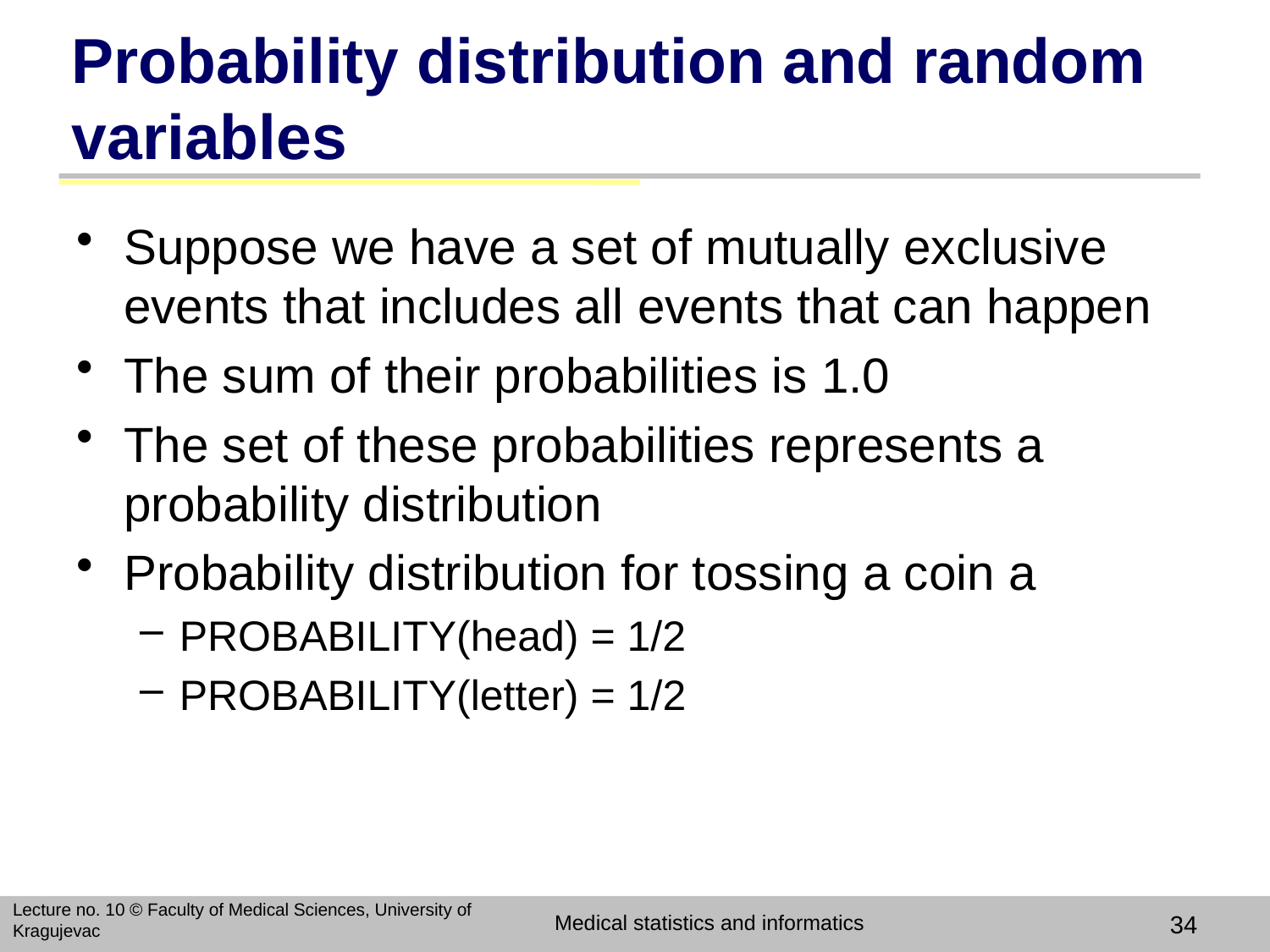

# Probability distribution and random variables
Suppose we have a set of mutually exclusive events that includes all events that can happen
The sum of their probabilities is 1.0
The set of these probabilities represents a probability distribution
Probability distribution for tossing a coin a
PROBABILITY(head) = 1/2
PROBABILITY(letter) = 1/2
Lecture no. 10 © Faculty of Medical Sciences, University of Kragujevac
Medical statistics and informatics
34